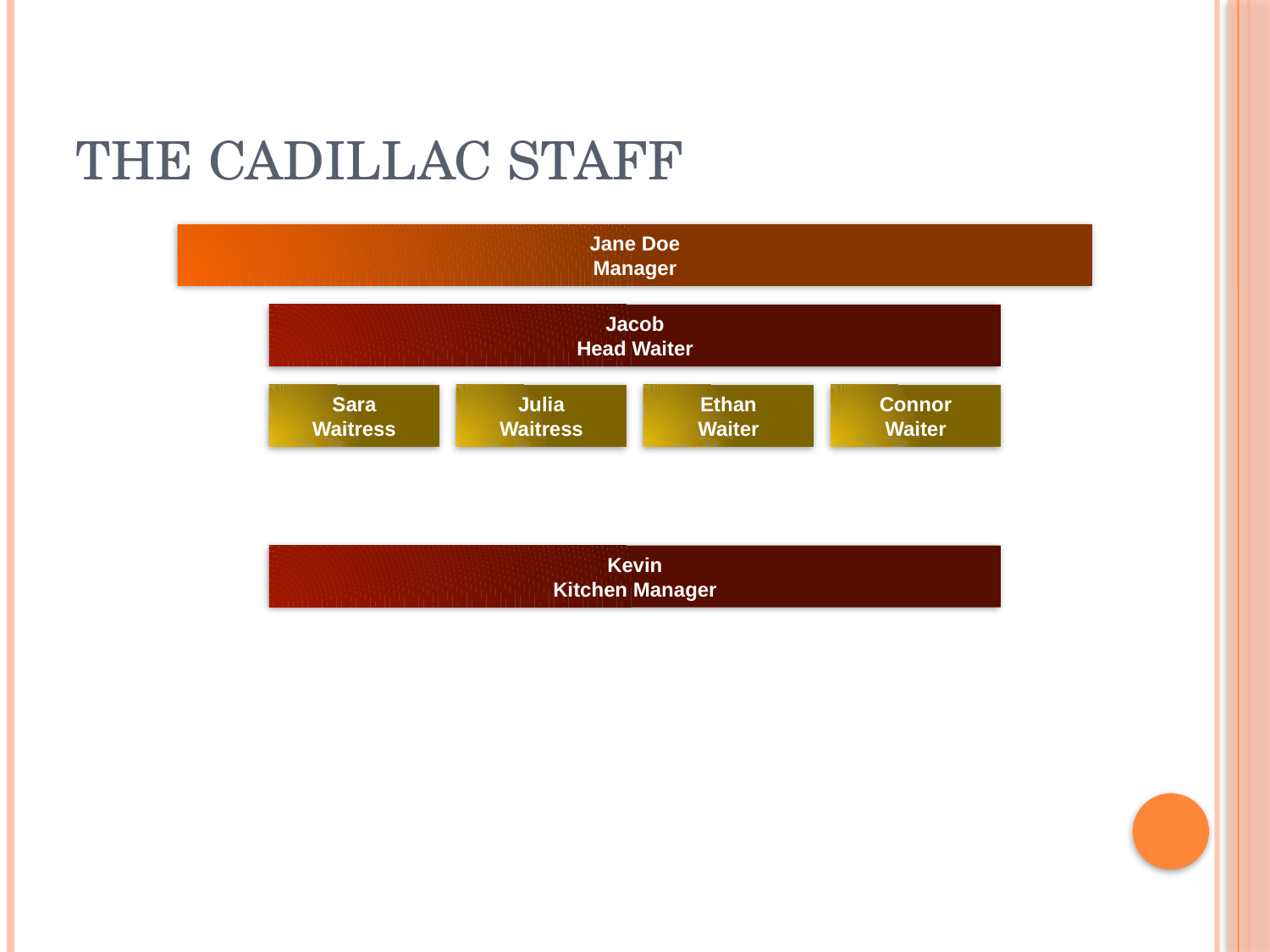

# The Cadillac Staff
Jane Doe
Manager
Jacob
Head Waiter
Sara
Waitress
Julia
Waitress
Ethan
Waiter
Connor
Waiter
Kevin
Kitchen Manager